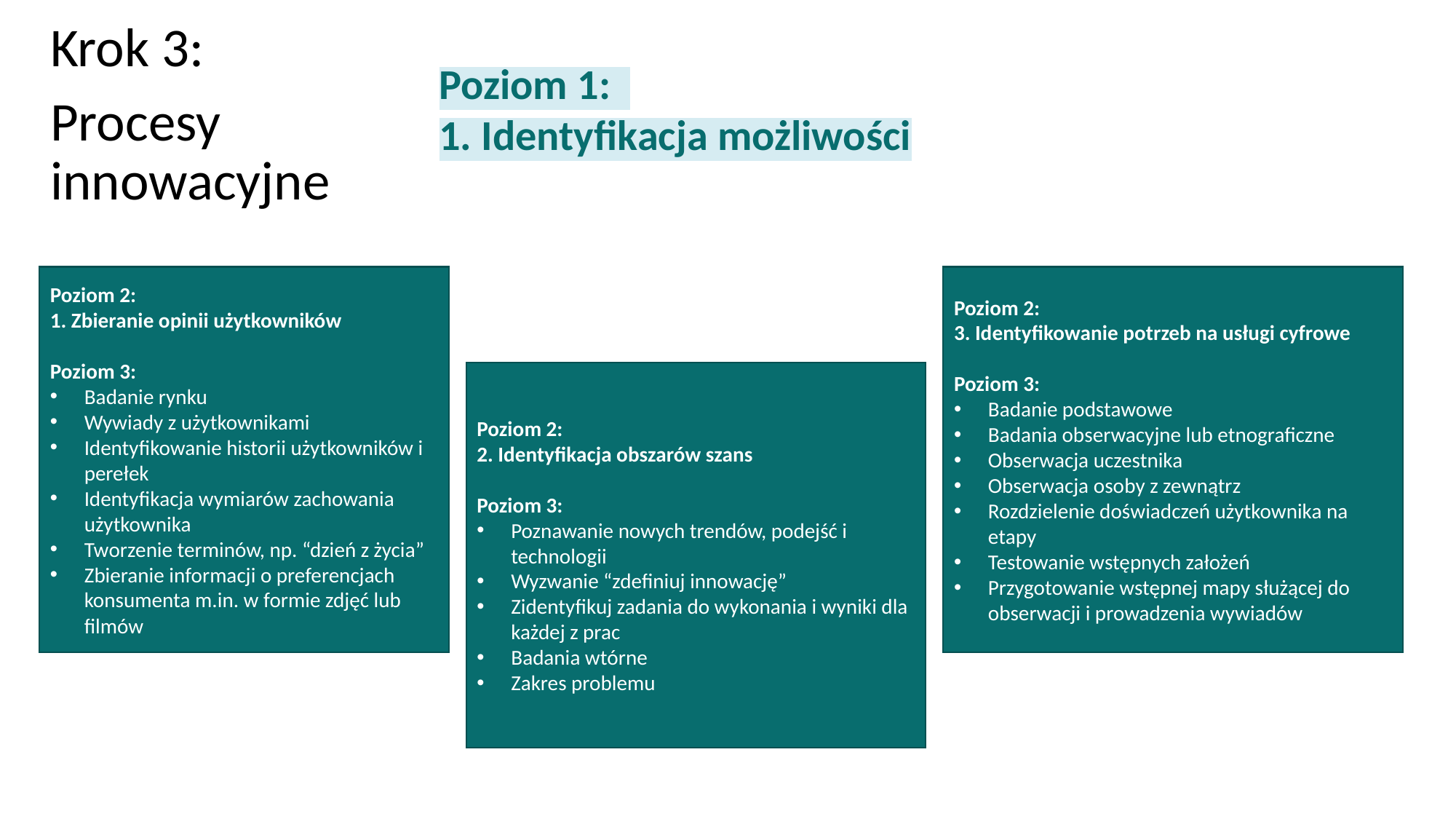

Krok 3:
Procesy innowacyjne
Poziom 1:
1. Identyfikacja możliwości
Poziom 2:
1. Zbieranie opinii użytkowników

Poziom 3:
Badanie rynku
Wywiady z użytkownikami
Identyfikowanie historii użytkowników i perełek
Identyfikacja wymiarów zachowania użytkownika
Tworzenie terminów, np. “dzień z życia”
Zbieranie informacji o preferencjach konsumenta m.in. w formie zdjęć lub filmów
Poziom 2:
3. Identyfikowanie potrzeb na usługi cyfrowe

Poziom 3:
Badanie podstawowe
Badania obserwacyjne lub etnograficzne
Obserwacja uczestnika
Obserwacja osoby z zewnątrz
Rozdzielenie doświadczeń użytkownika na etapy
Testowanie wstępnych założeń
Przygotowanie wstępnej mapy służącej do obserwacji i prowadzenia wywiadów
Poziom 2:
2. Identyfikacja obszarów szans

Poziom 3:
Poznawanie nowych trendów, podejść i technologii
Wyzwanie “zdefiniuj innowację”
Zidentyfikuj zadania do wykonania i wyniki dla każdej z prac
Badania wtórne
Zakres problemu